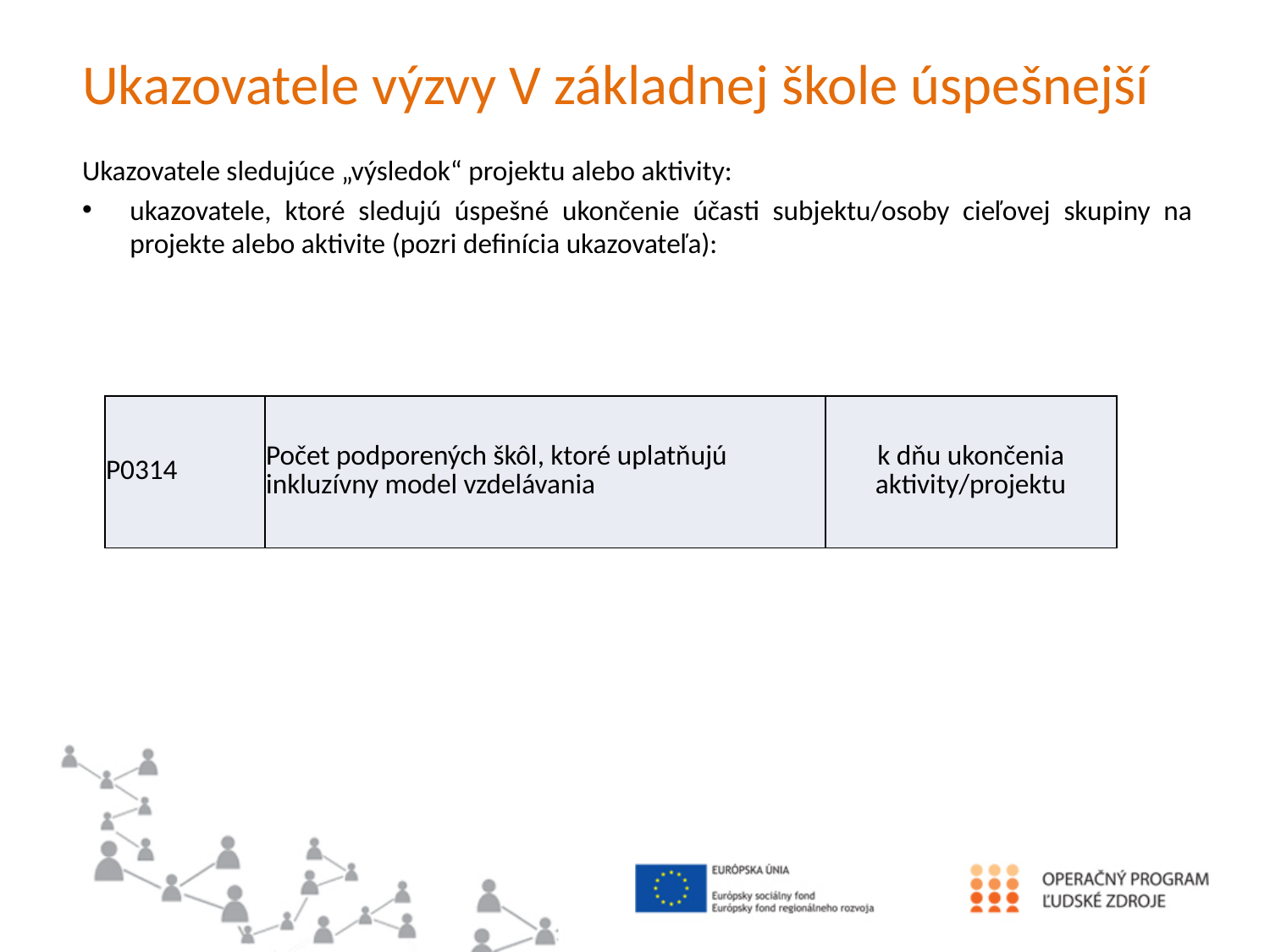

# Ukazovatele výzvy V základnej škole úspešnejší
Ukazovatele sledujúce „výsledok“ projektu alebo aktivity:
ukazovatele, ktoré sledujú úspešné ukončenie účasti subjektu/osoby cieľovej skupiny na projekte alebo aktivite (pozri definícia ukazovateľa):
| P0314 | Počet podporených škôl, ktoré uplatňujú inkluzívny model vzdelávania | k dňu ukončenia aktivity/projektu |
| --- | --- | --- |